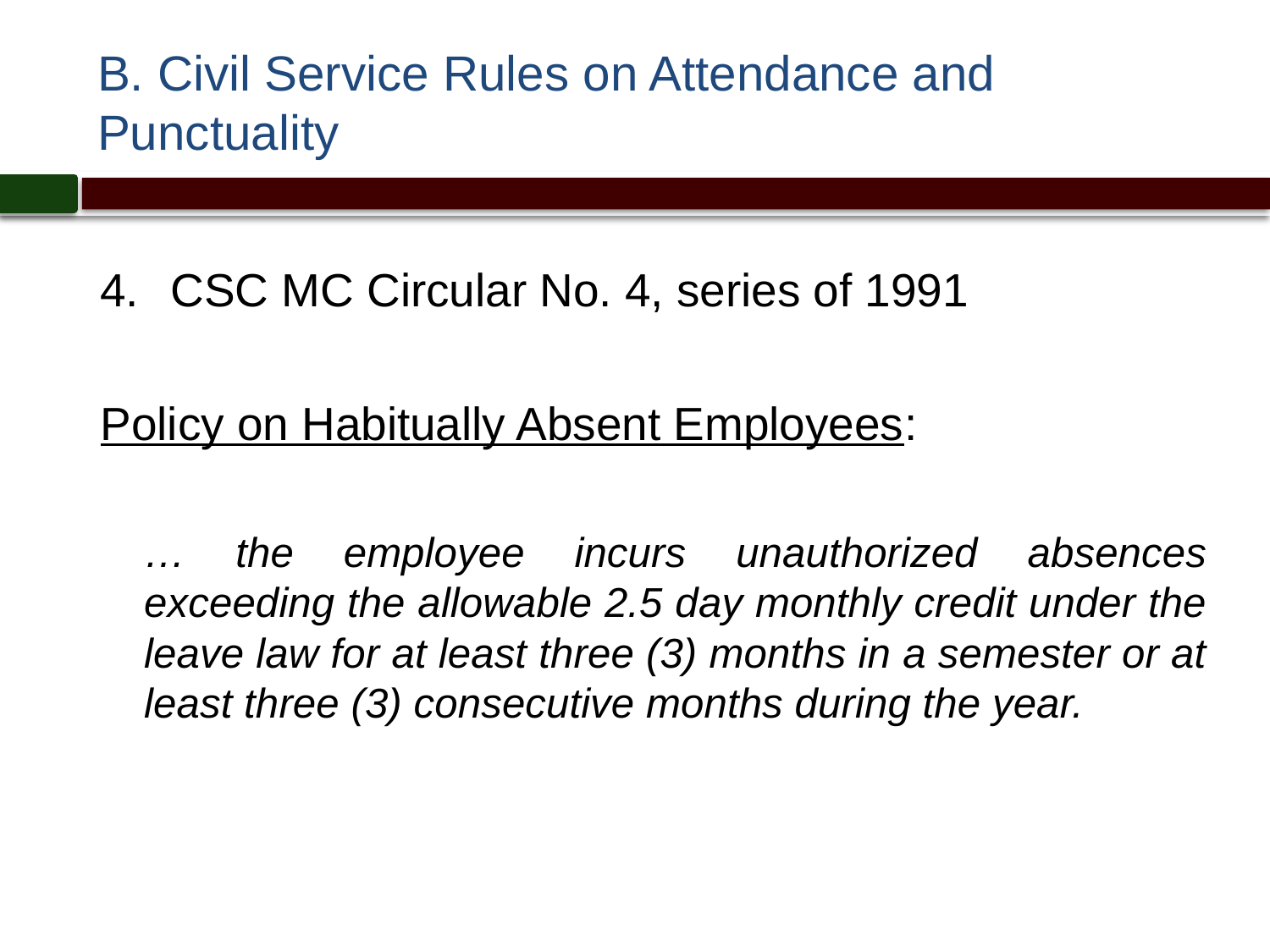

# B. Civil Service Rules on Attendance and Punctuality

CSC MC Circular No. 4, series of 1991

Policy on Habitually Absent Employees:

… the employee incurs unauthorized absences exceeding the allowable 2.5 day monthly credit under the leave law for at least three (3) months in a semester or at least three (3) consecutive months during the year.